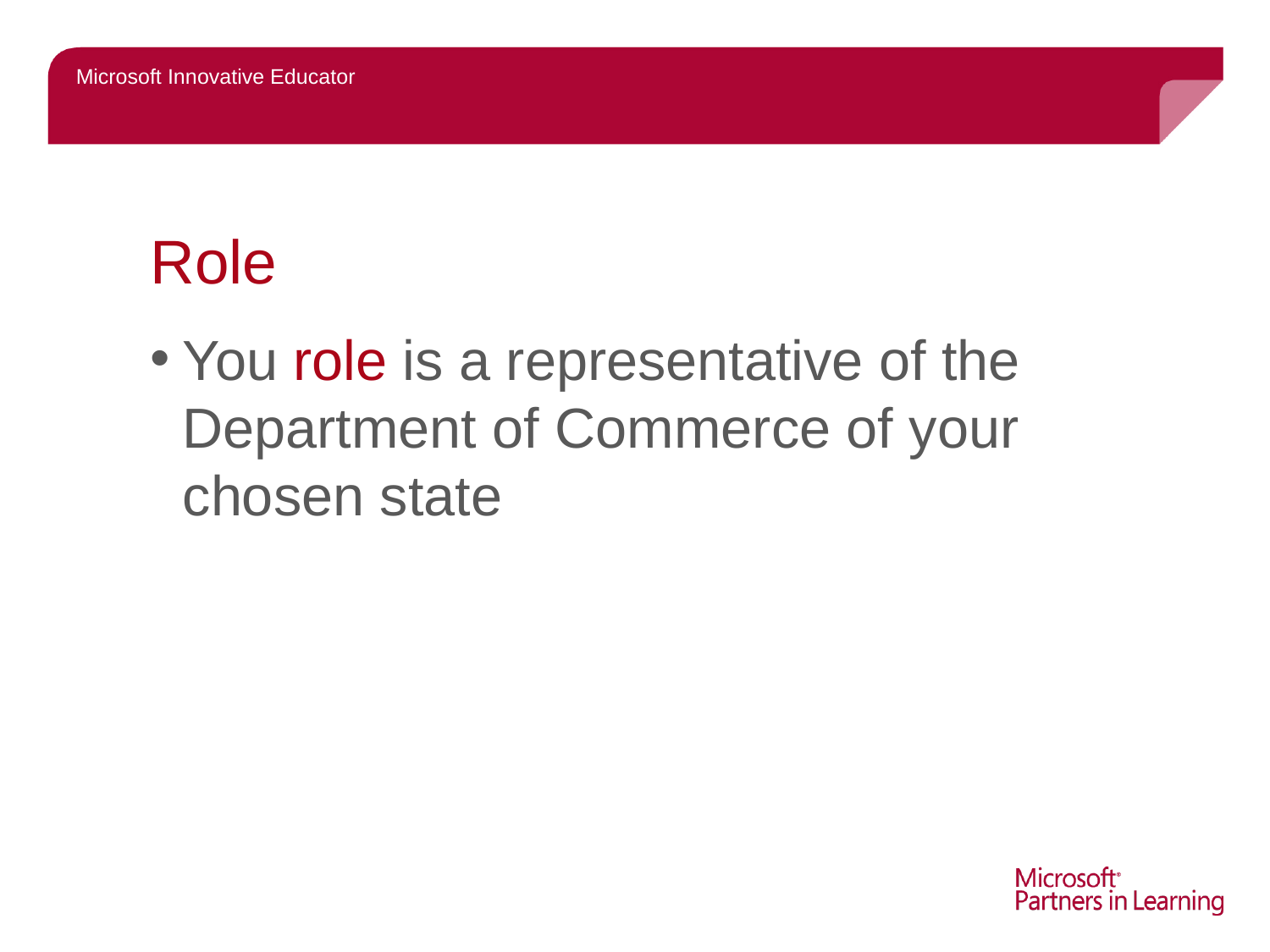

# Role
You role is a representative of the  Department of Commerce of your chosen state